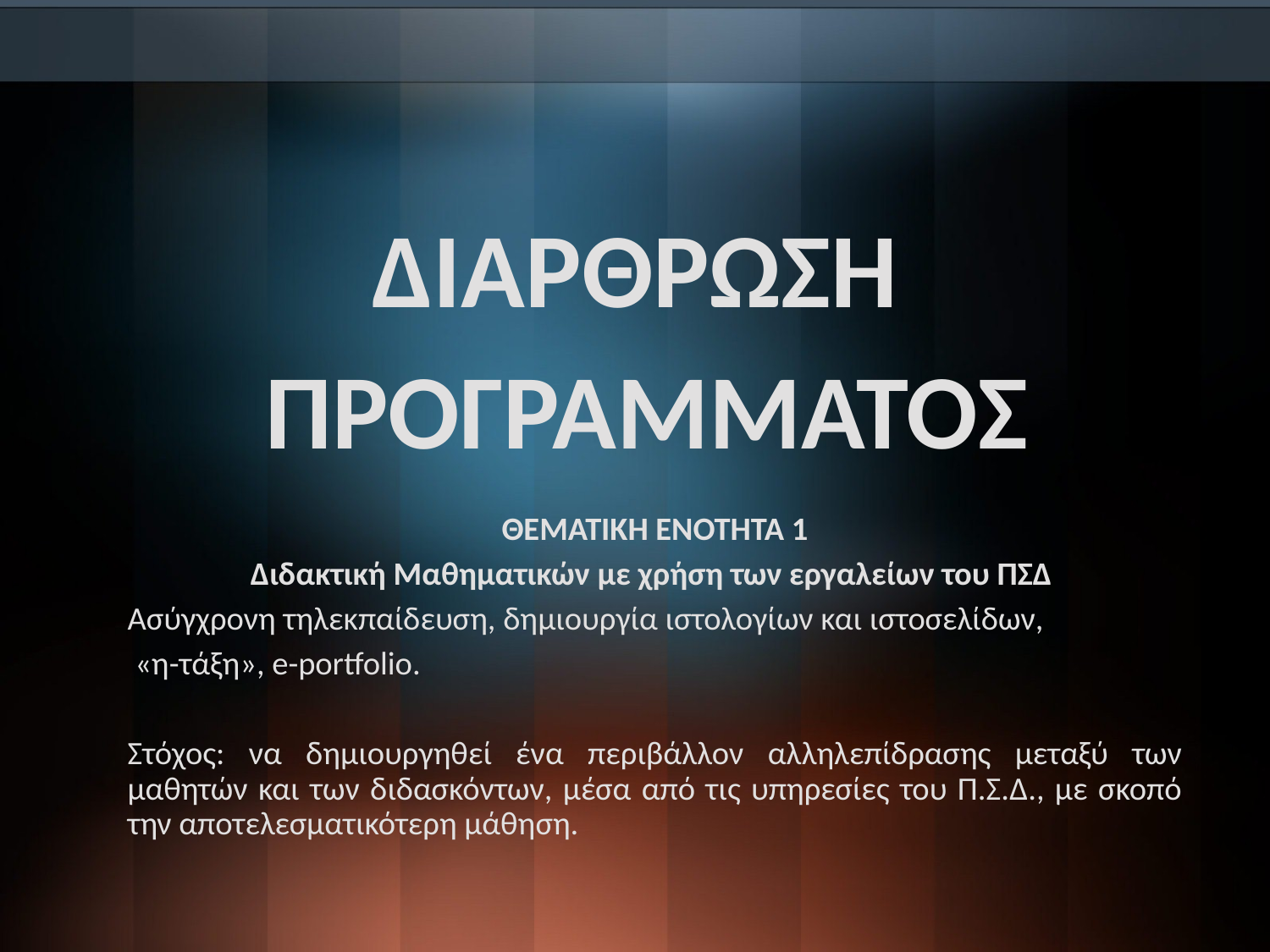

# ΔΙΑΡΘΡΩΣΗ ΠΡΟΓΡΑΜΜΑΤΟΣ
ΘΕΜΑΤΙΚΗ ΕΝΟΤΗΤΑ 1
Διδακτική Μαθηματικών με χρήση των εργαλείων του ΠΣΔ
Ασύγχρονη τηλεκπαίδευση, δημιουργία ιστολογίων και ιστοσελίδων,
 «η-τάξη», e-portfolio.

Στόχος: να δημιουργηθεί ένα περιβάλλον αλληλεπίδρασης μεταξύ των μαθητών και των διδασκόντων, μέσα από τις υπηρεσίες του Π.Σ.Δ., με σκοπό την αποτελεσματικότερη μάθηση.